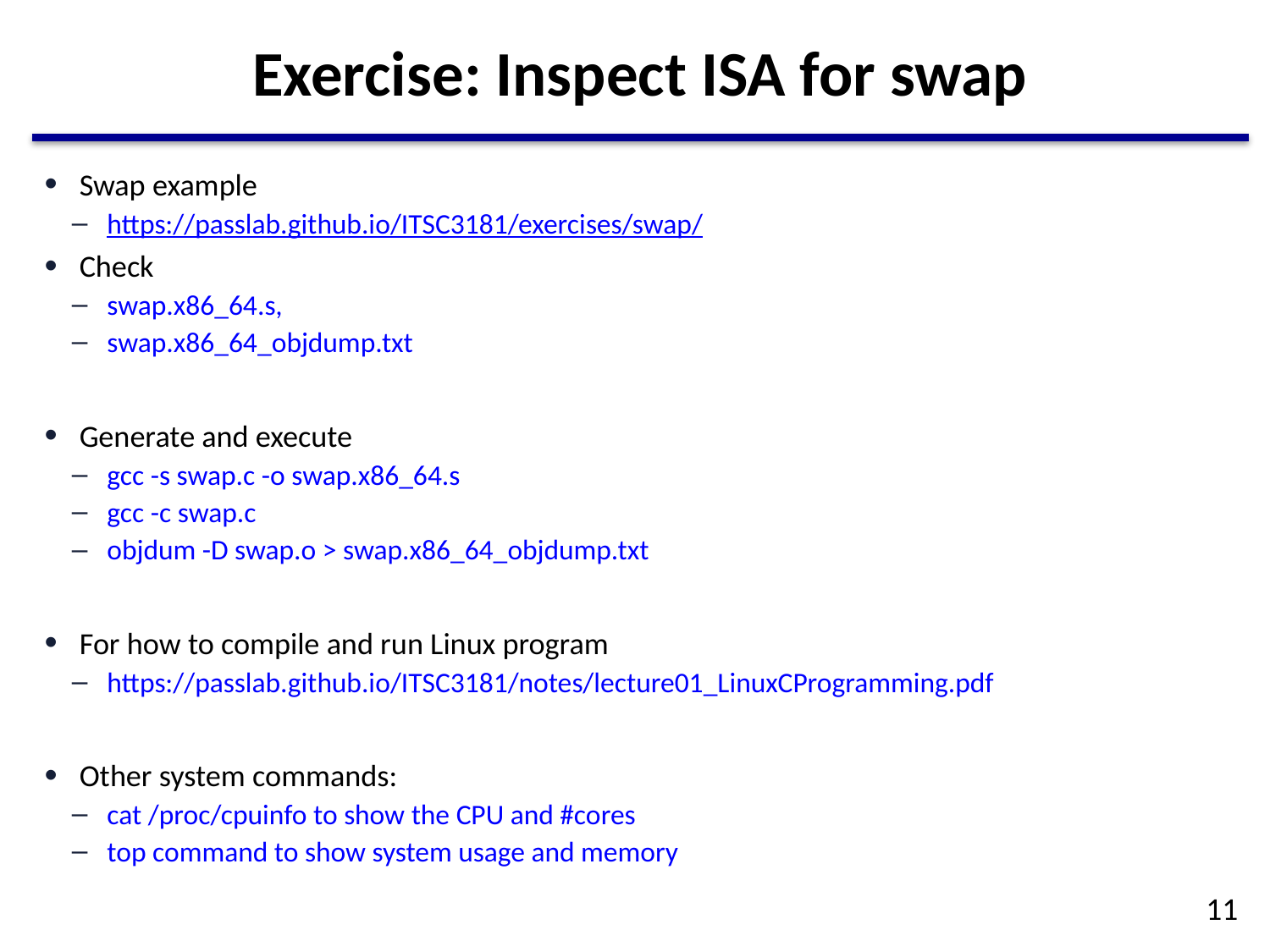

# Exercise: Inspect ISA for swap
Swap example
https://passlab.github.io/ITSC3181/exercises/swap/
Check
swap.x86_64.s,
swap.x86_64_objdump.txt

Generate and execute
gcc -s swap.c -o swap.x86_64.s
gcc -c swap.c
objdum -D swap.o > swap.x86_64_objdump.txt

For how to compile and run Linux program
https://passlab.github.io/ITSC3181/notes/lecture01_LinuxCProgramming.pdf

Other system commands:
cat /proc/cpuinfo to show the CPU and #cores
top command to show system usage and memory

11